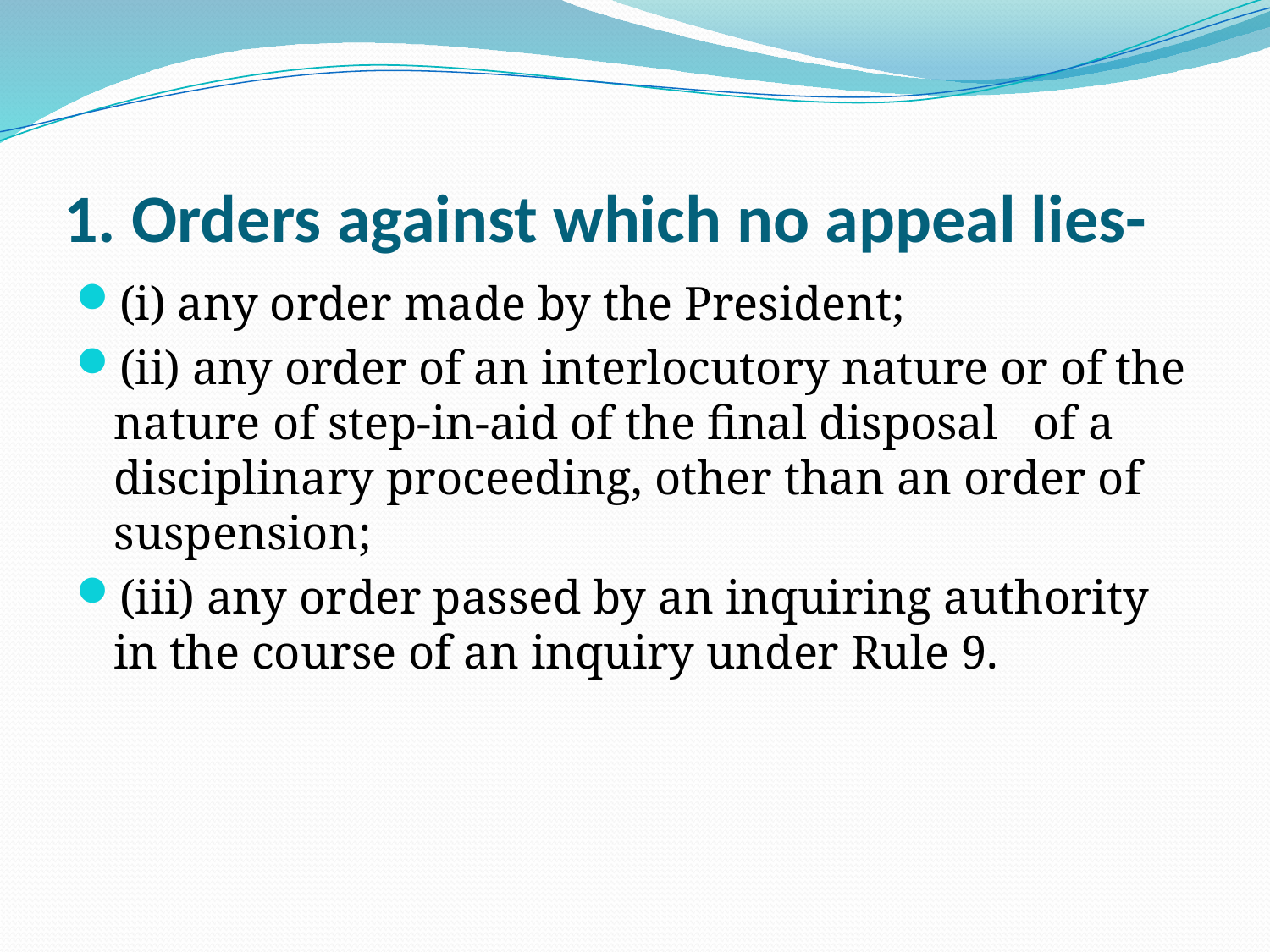

# 1. Orders against which no appeal lies-
(i) any order made by the President;
(ii) any order of an interlocutory nature or of the nature of step-in-aid of the final disposal   of a disciplinary proceeding, other than an order of suspension;
(iii) any order passed by an inquiring authority in the course of an inquiry under Rule 9.